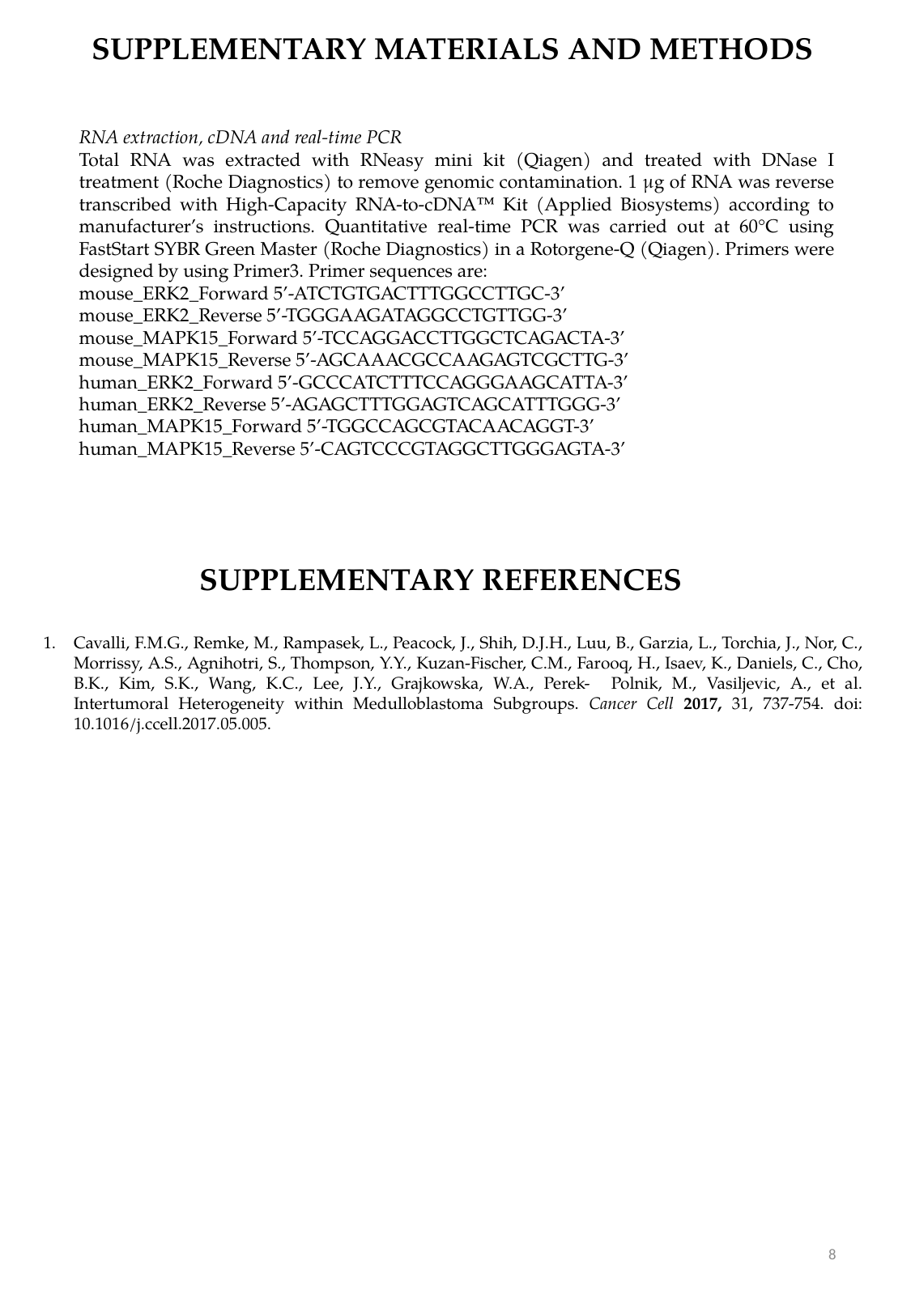

SUPPLEMENTARY MATERIALS AND METHODS
RNA extraction, cDNA and real-time PCR
Total RNA was extracted with RNeasy mini kit (Qiagen) and treated with DNase I treatment (Roche Diagnostics) to remove genomic contamination. 1 μg of RNA was reverse transcribed with High-Capacity RNA-to-cDNA™ Kit (Applied Biosystems) according to manufacturer’s instructions. Quantitative real-time PCR was carried out at 60°C using FastStart SYBR Green Master (Roche Diagnostics) in a Rotorgene-Q (Qiagen). Primers were designed by using Primer3. Primer sequences are:
mouse_ERK2_Forward 5’-ATCTGTGACTTTGGCCTTGC-3’
mouse_ERK2_Reverse 5’-TGGGAAGATAGGCCTGTTGG-3’
mouse_MAPK15_Forward 5’-TCCAGGACCTTGGCTCAGACTA-3’
mouse_MAPK15_Reverse 5’-AGCAAACGCCAAGAGTCGCTTG-3’
human_ERK2_Forward 5’-GCCCATCTTTCCAGGGAAGCATTA-3’
human_ERK2_Reverse 5’-AGAGCTTTGGAGTCAGCATTTGGG-3’
human_MAPK15_Forward 5’-TGGCCAGCGTACAACAGGT-3’
human_MAPK15_Reverse 5’-CAGTCCCGTAGGCTTGGGAGTA-3’

SUPPLEMENTARY REFERENCES
Cavalli, F.M.G., Remke, M., Rampasek, L., Peacock, J., Shih, D.J.H., Luu, B., Garzia, L., Torchia, J., Nor, C., Morrissy, A.S., Agnihotri, S., Thompson, Y.Y., Kuzan-Fischer, C.M., Farooq, H., Isaev, K., Daniels, C., Cho, B.K., Kim, S.K., Wang, K.C., Lee, J.Y., Grajkowska, W.A., Perek-	Polnik, M., Vasiljevic, A., et al. Intertumoral Heterogeneity within Medulloblastoma Subgroups. Cancer Cell 2017, 31, 737-754. doi: 10.1016/j.ccell.2017.05.005.
8